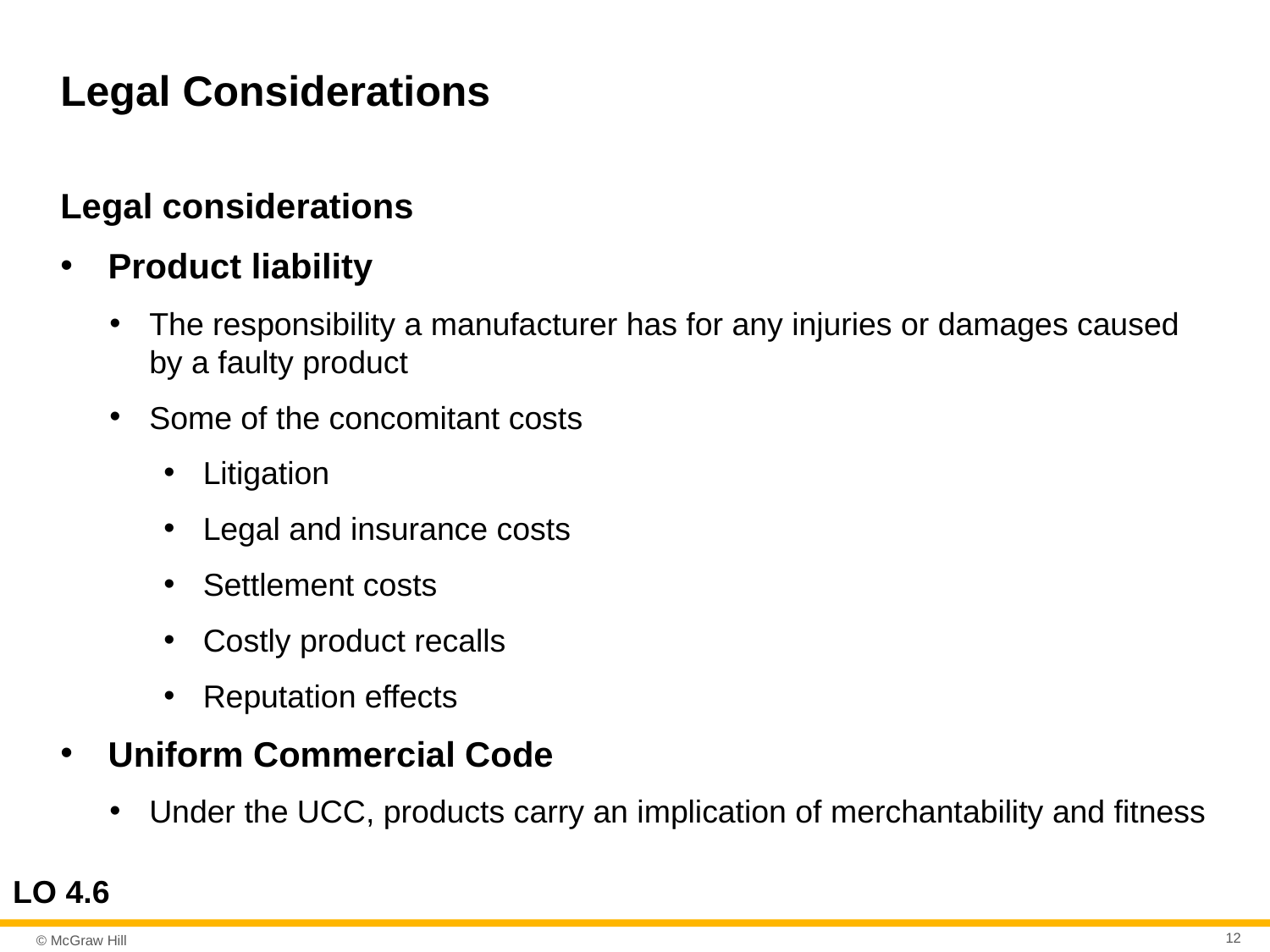

# Legal Considerations
Legal considerations
Product liability
The responsibility a manufacturer has for any injuries or damages caused by a faulty product
Some of the concomitant costs
Litigation
Legal and insurance costs
Settlement costs
Costly product recalls
Reputation effects
Uniform Commercial Code
Under the UCC, products carry an implication of merchantability and fitness
LO 4.6